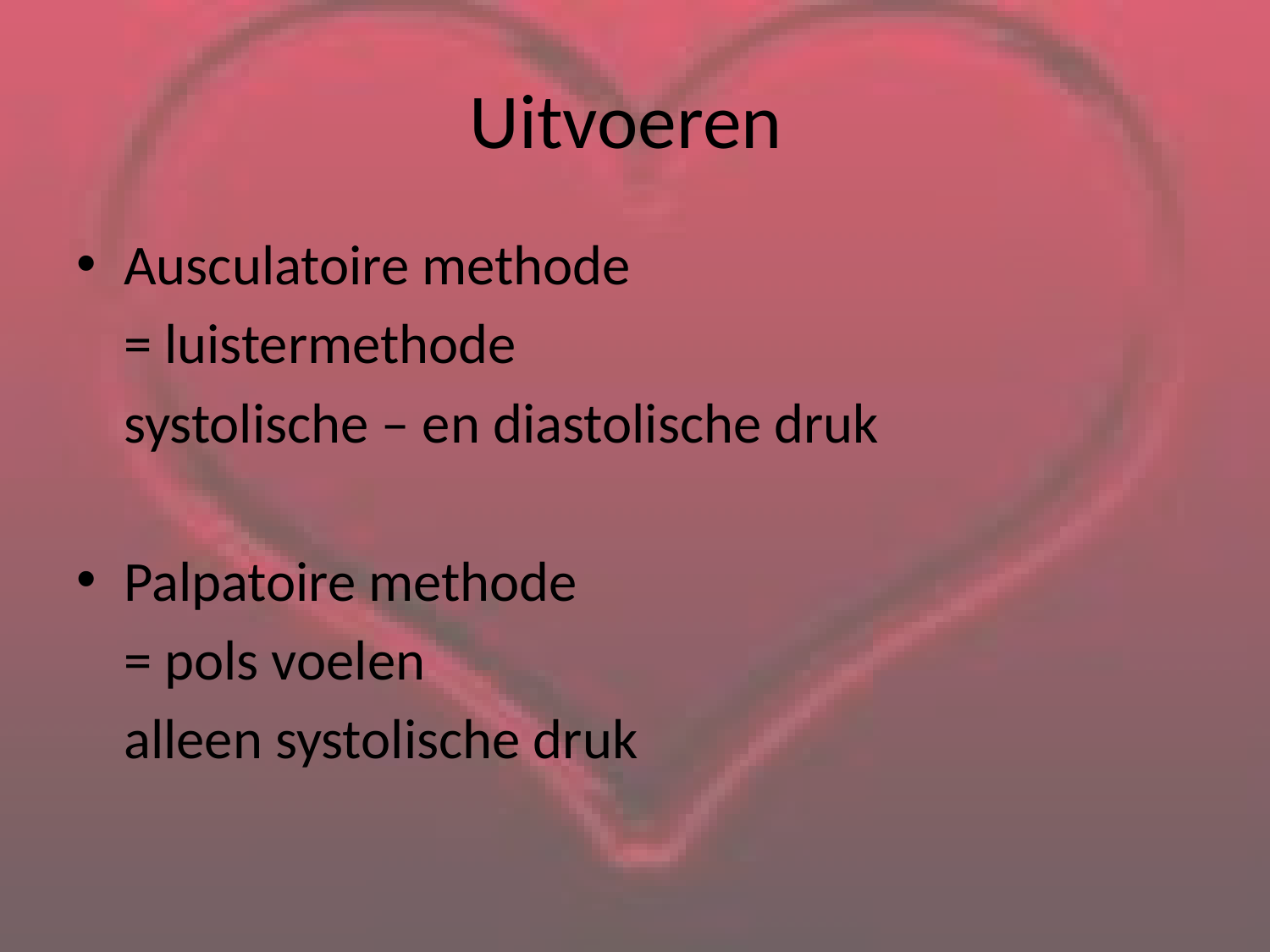

# Uitvoeren
Ausculatoire methode
	= luistermethode
	systolische – en diastolische druk

Palpatoire methode
	= pols voelen
	alleen systolische druk